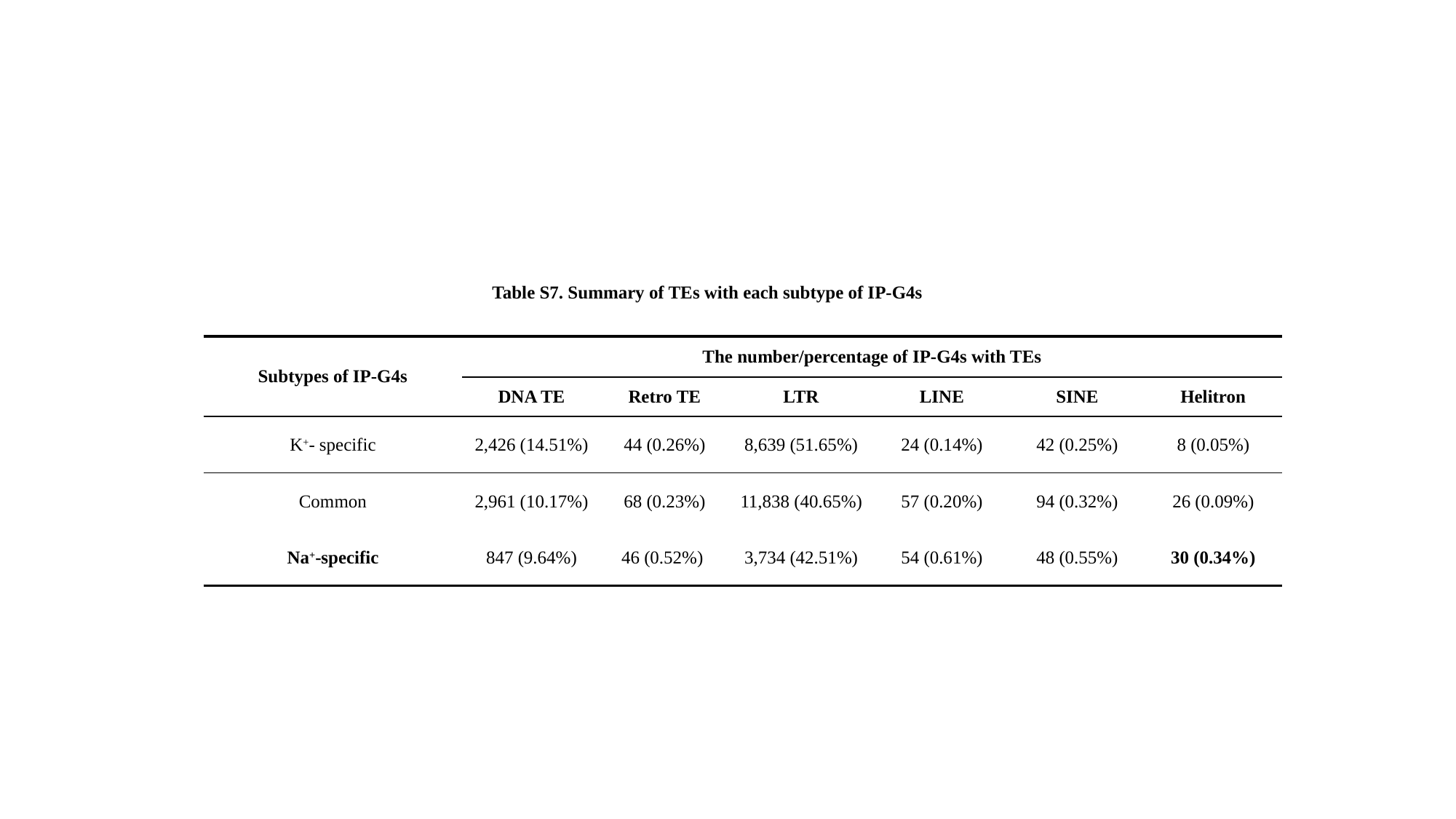

Table S7. Summary of TEs with each subtype of IP-G4s
| Subtypes of IP-G4s | The number/percentage of IP-G4s with TEs |  |  |  |  |  |
| --- | --- | --- | --- | --- | --- | --- |
|  | DNA TE | Retro TE | LTR | LINE | SINE | Helitron |
| K+- specific | 2,426 (14.51%) | 44 (0.26%) | 8,639 (51.65%) | 24 (0.14%) | 42 (0.25%) | 8 (0.05%) |
| Common | 2,961 (10.17%) | 68 (0.23%) | 11,838 (40.65%) | 57 (0.20%) | 94 (0.32%) | 26 (0.09%) |
| Na+-specific | 847 (9.64%) | 46 (0.52%) | 3,734 (42.51%) | 54 (0.61%) | 48 (0.55%) | 30 (0.34%) |